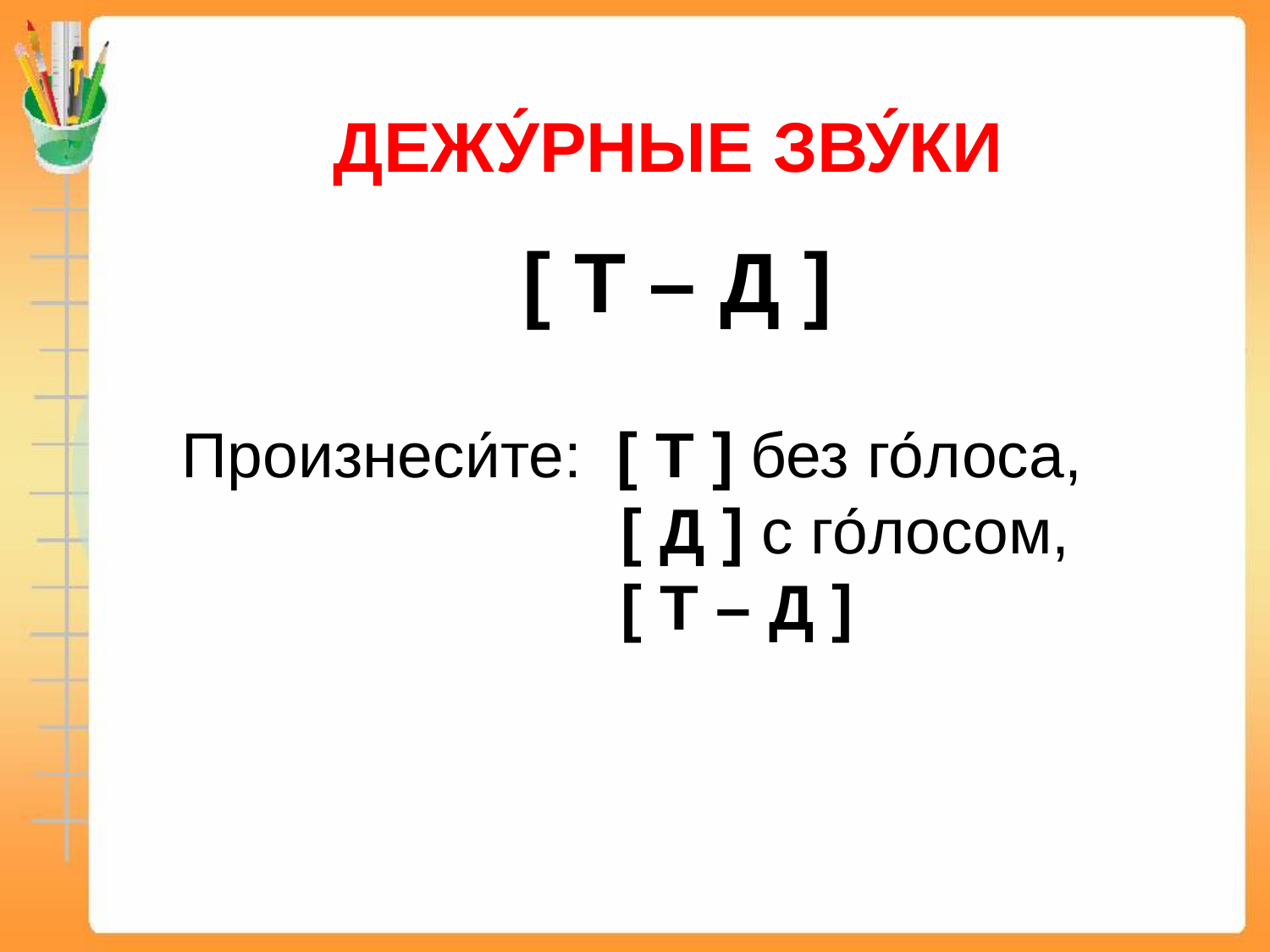

ДЕЖУ́РНЫЕ ЗВУ́КИ
[ Т – Д ]

Произнеси́те:  [ Т ] без го́лоса,
                         [ Д ] с го́лосом,
                         [ Т – Д ]